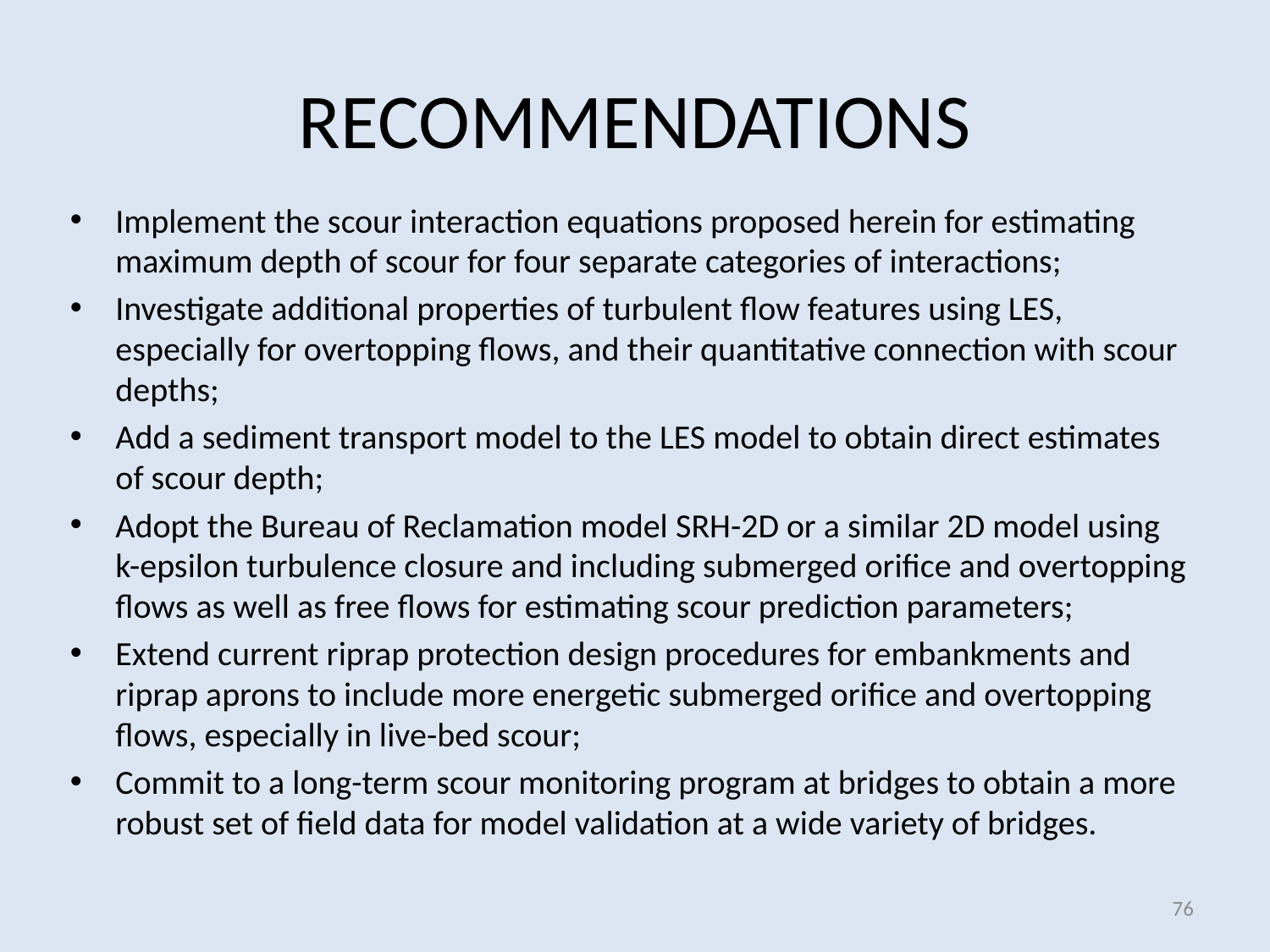

# RECOMMENDATIONS

Implement the scour interaction equations proposed herein for estimating maximum depth of scour for four separate categories of interactions;
Investigate additional properties of turbulent flow features using LES, especially for overtopping flows, and their quantitative connection with scour depths;
Add a sediment transport model to the LES model to obtain direct estimates of scour depth;
Adopt the Bureau of Reclamation model SRH-2D or a similar 2D model using k-epsilon turbulence closure and including submerged orifice and overtopping flows as well as free flows for estimating scour prediction parameters;
Extend current riprap protection design procedures for embankments and riprap aprons to include more energetic submerged orifice and overtopping flows, especially in live-bed scour;
Commit to a long-term scour monitoring program at bridges to obtain a more robust set of field data for model validation at a wide variety of bridges.

76